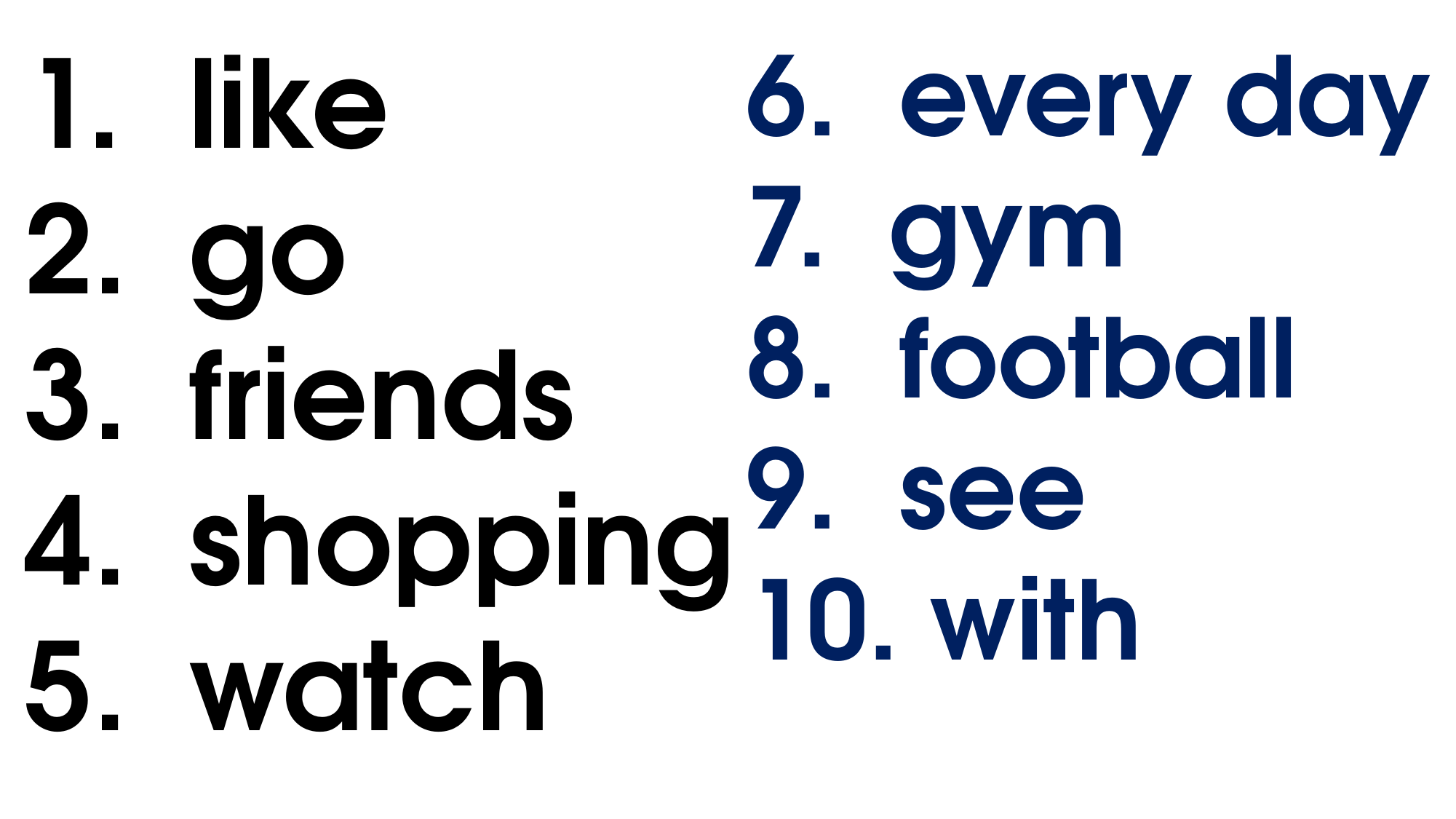

like
go
friends
shopping
watch
6.  every day
7.  gym
8.  football
9.  see
10. with